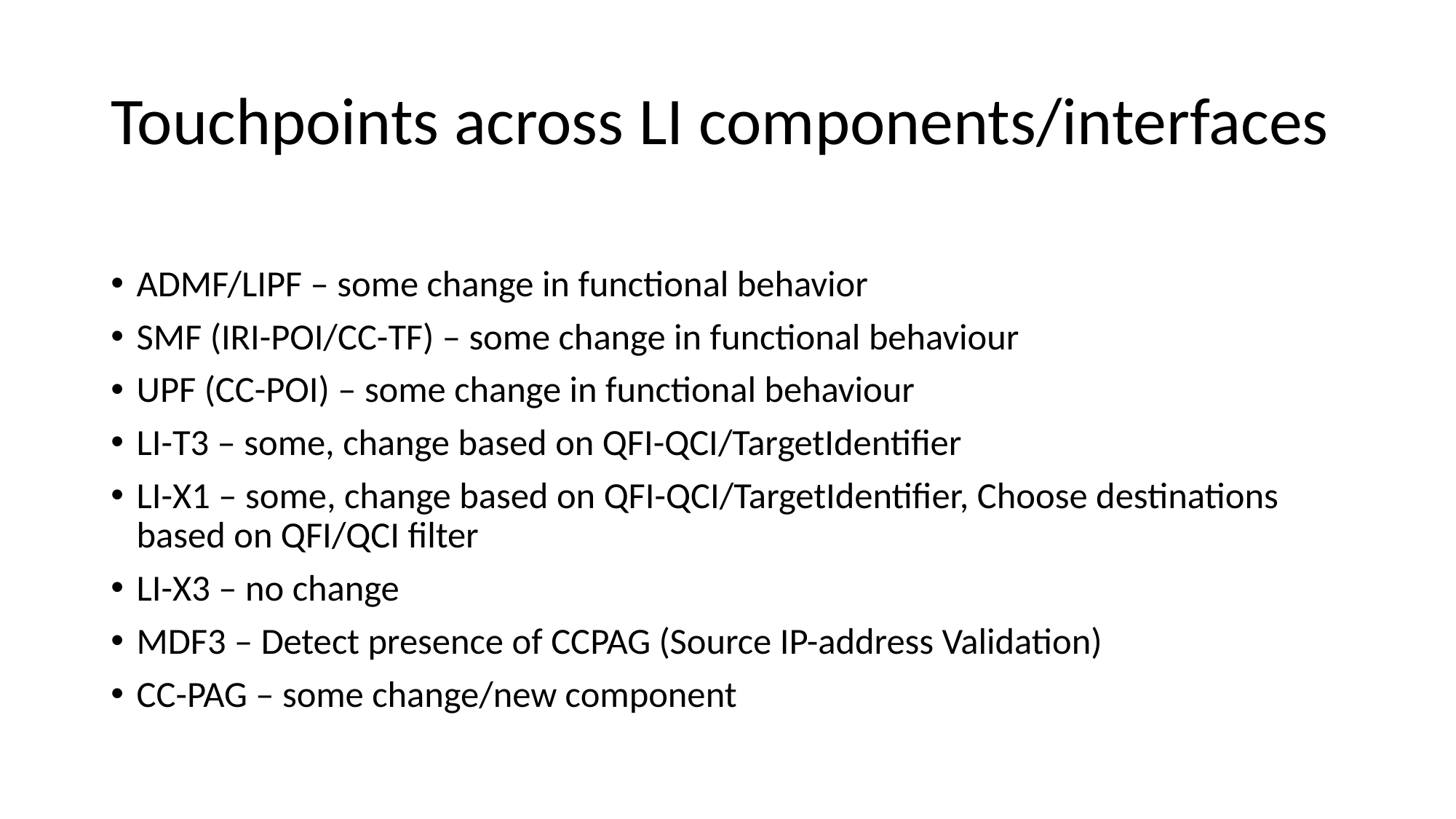

# Touchpoints across LI components/interfaces

ADMF/LIPF – some change in functional behavior
SMF (IRI-POI/CC-TF) – some change in functional behaviour
UPF (CC-POI) – some change in functional behaviour
LI-T3 – some, change based on QFI-QCI/TargetIdentifier
LI-X1 – some, change based on QFI-QCI/TargetIdentifier, Choose destinations based on QFI/QCI filter
LI-X3 – no change
MDF3 – Detect presence of CCPAG (Source IP-address Validation)
CC-PAG – some change/new component